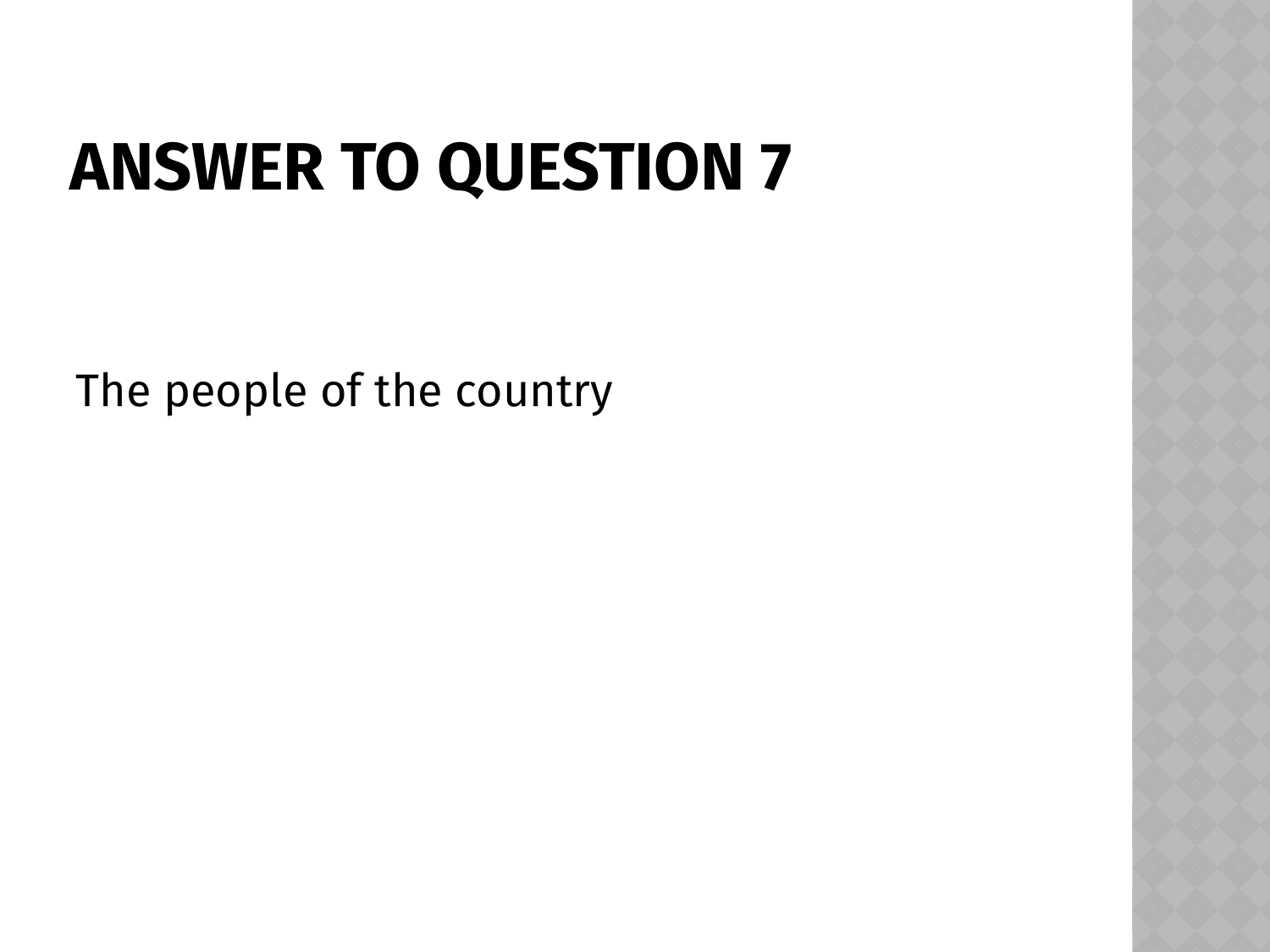

# Answer to Question 7

The people of the country